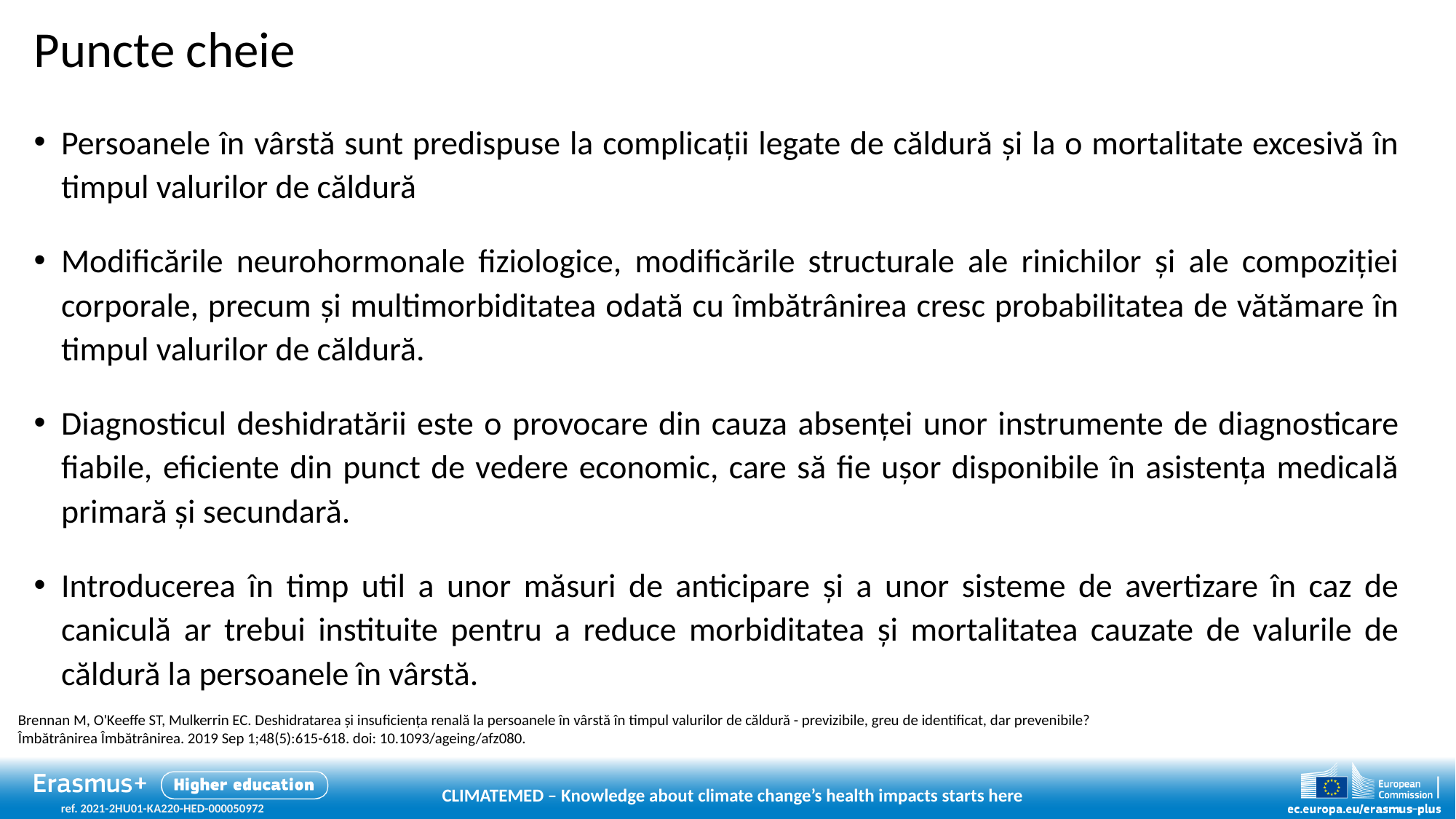

# Puncte cheie
Persoanele în vârstă sunt predispuse la complicații legate de căldură și la o mortalitate excesivă în timpul valurilor de căldură
Modificările neurohormonale fiziologice, modificările structurale ale rinichilor și ale compoziției corporale, precum și multimorbiditatea odată cu îmbătrânirea cresc probabilitatea de vătămare în timpul valurilor de căldură.
Diagnosticul deshidratării este o provocare din cauza absenței unor instrumente de diagnosticare fiabile, eficiente din punct de vedere economic, care să fie ușor disponibile în asistența medicală primară și secundară.
Introducerea în timp util a unor măsuri de anticipare și a unor sisteme de avertizare în caz de caniculă ar trebui instituite pentru a reduce morbiditatea și mortalitatea cauzate de valurile de căldură la persoanele în vârstă.
Brennan M, O'Keeffe ST, Mulkerrin EC. Deshidratarea și insuficiența renală la persoanele în vârstă în timpul valurilor de căldură - previzibile, greu de identificat, dar prevenibile? Îmbătrânirea Îmbătrânirea. 2019 Sep 1;48(5):615-618. doi: 10.1093/ageing/afz080.